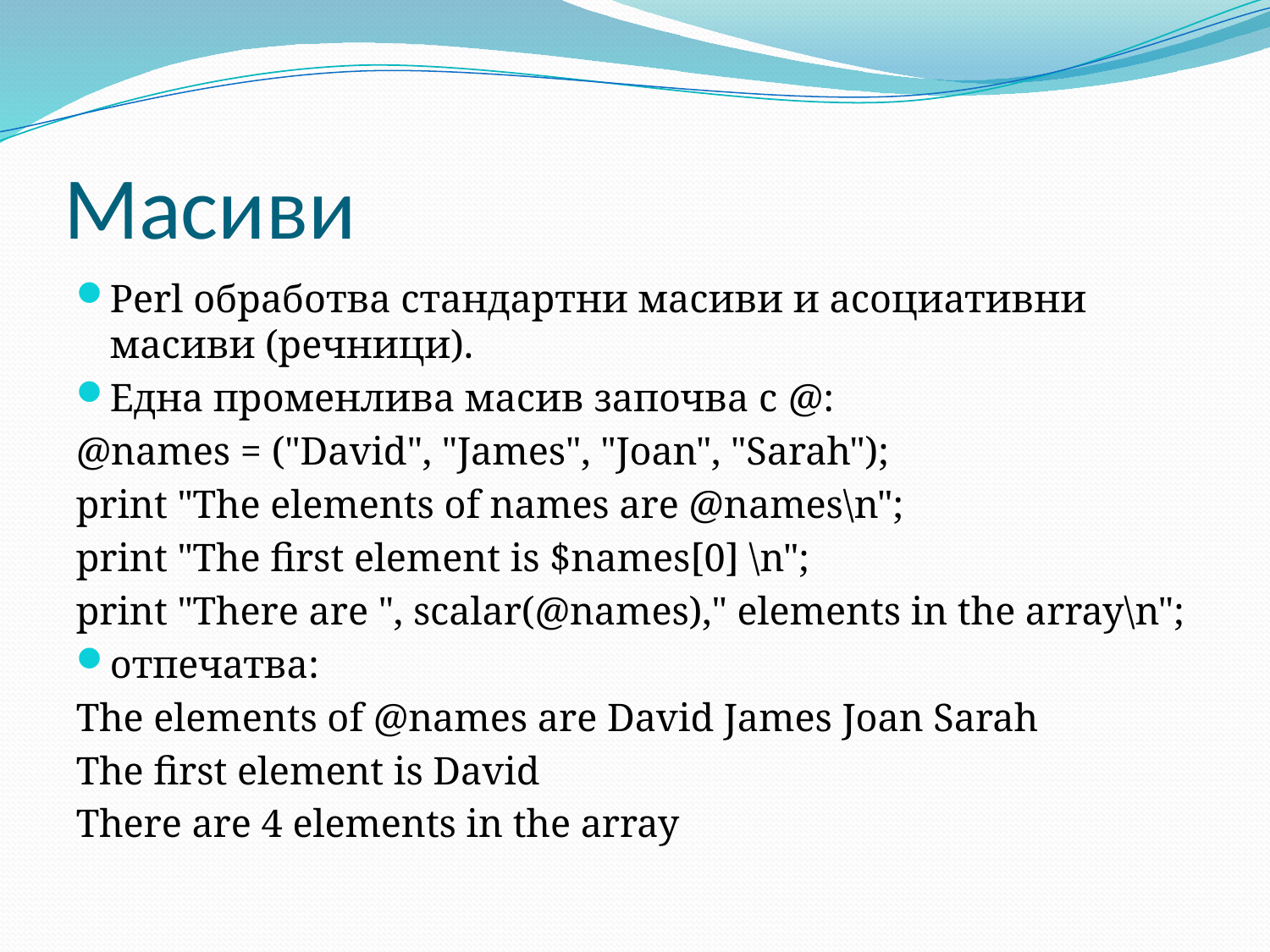

# Масиви
Perl обработва стандартни масиви и асоциативни масиви (речници).
Една променлива масив започва с @:
@names = ("David", "James", "Joan", "Sarah");
print "The elements of names are @names\n";
print "The first element is $names[0] \n";
print "There are ", scalar(@names)," elements in the array\n";
отпечатва:
The elements of @names are David James Joan Sarah
The first element is David
There are 4 elements in the array